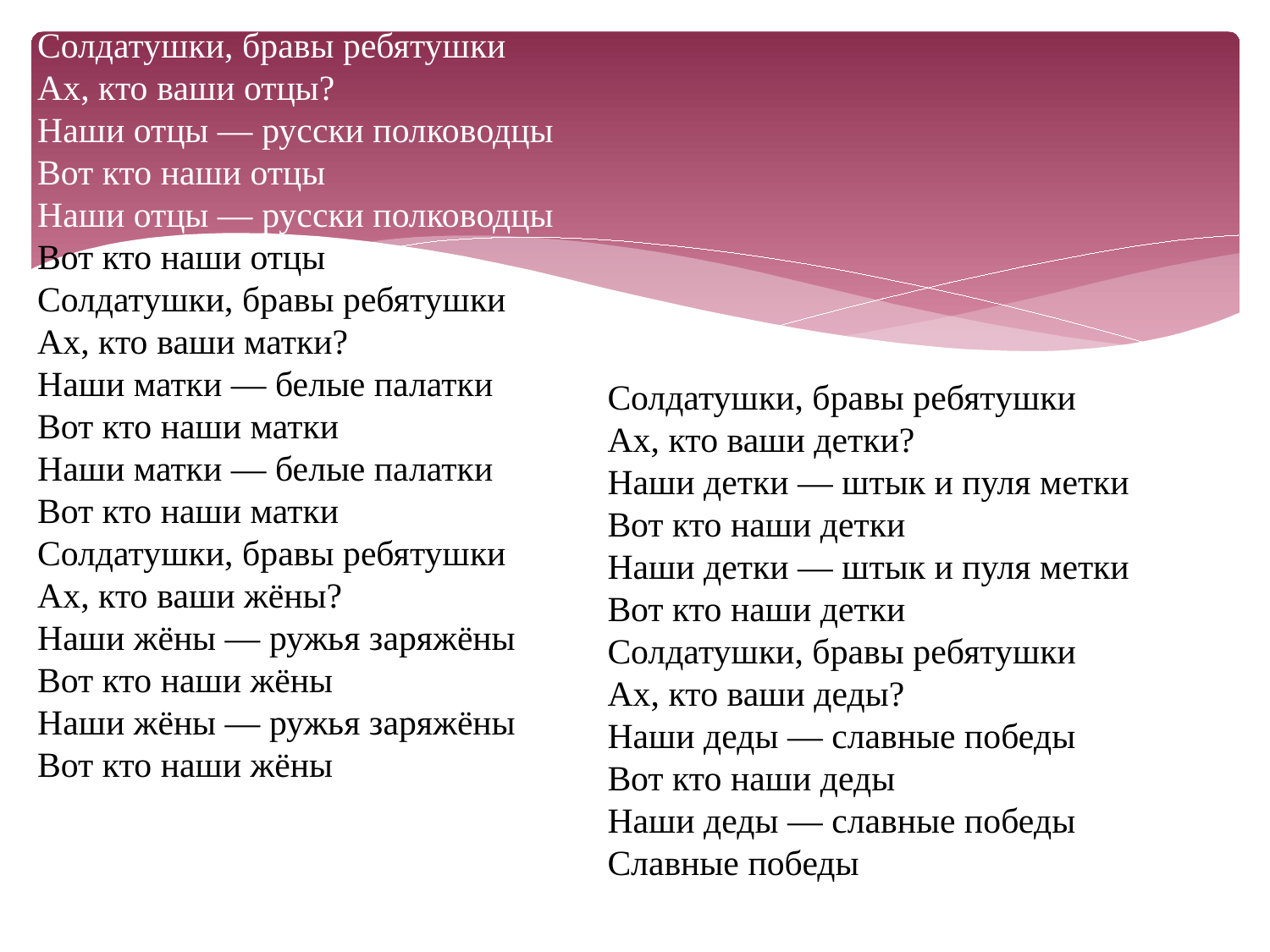

Солдатушки, бравы ребятушки
Ах, кто ваши отцы?
Наши отцы — русски полководцы
Вот кто наши отцы
Наши отцы — русски полководцы
Вот кто наши отцы
Солдатушки, бравы ребятушки
Ах, кто ваши матки?
Наши матки — белые палатки
Вот кто наши матки
Наши матки — белые палатки
Вот кто наши матки
Солдатушки, бравы ребятушки
Ах, кто ваши жёны?
Наши жёны — ружья заряжёны
Вот кто наши жёны
Наши жёны — ружья заряжёны
Вот кто наши жёны

Солдатушки, бравы ребятушки
Ах, кто ваши детки?
Наши детки — штык и пуля метки
Вот кто наши детки
Наши детки — штык и пуля метки
Вот кто наши детки
Солдатушки, бравы ребятушки
Ах, кто ваши деды?
Наши деды — славные победы
Вот кто наши деды
Наши деды — славные победы
Славные победы